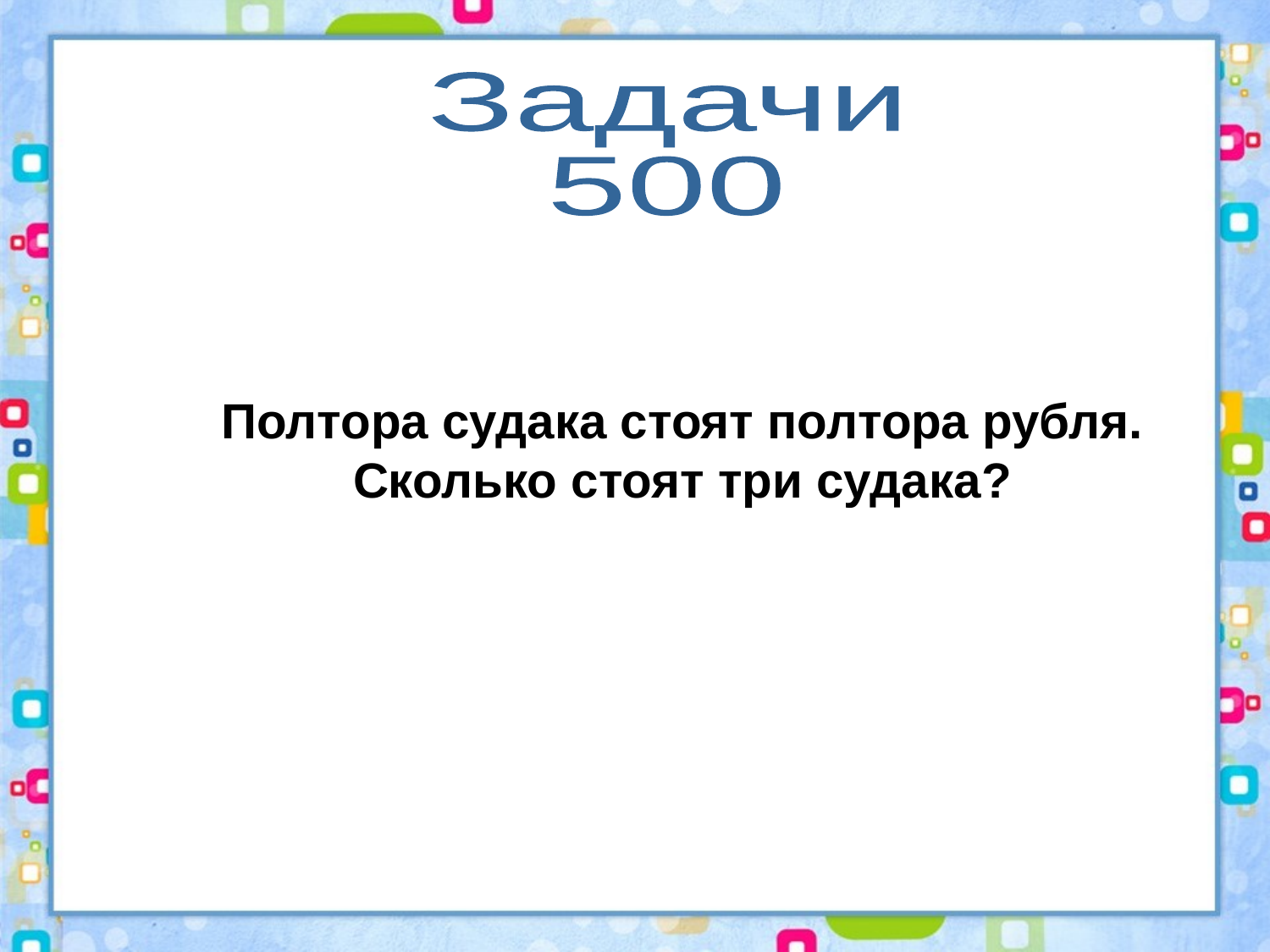

Задачи
500
Полтора судака стоят полтора рубля.
Сколько стоят три судака?